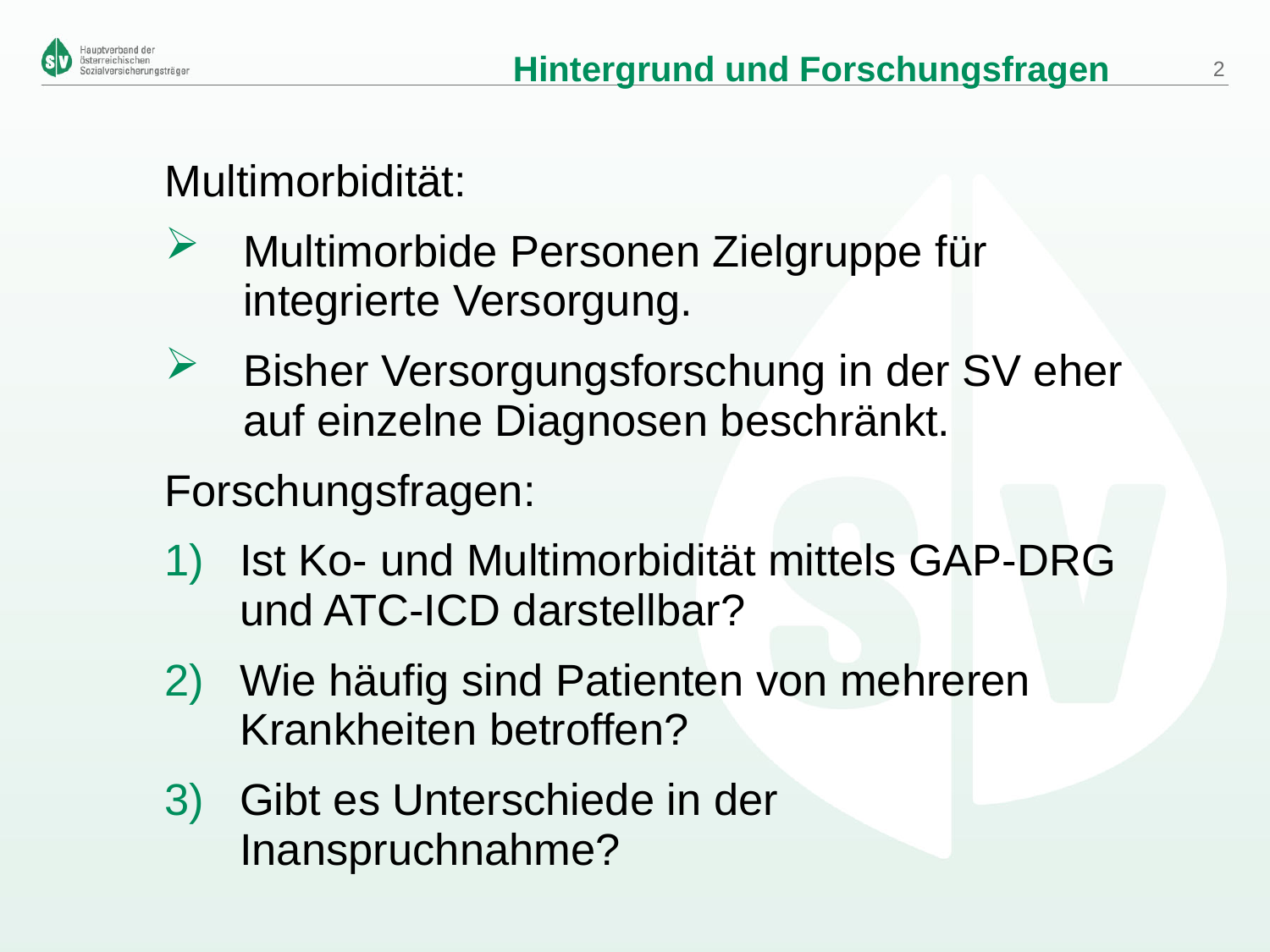

# Hintergrund und Forschungsfragen
2
Multimorbidität:
Multimorbide Personen Zielgruppe für integrierte Versorgung.
Bisher Versorgungsforschung in der SV eher auf einzelne Diagnosen beschränkt.
Forschungsfragen:
Ist Ko- und Multimorbidität mittels GAP-DRG und ATC-ICD darstellbar?
Wie häufig sind Patienten von mehreren Krankheiten betroffen?
Gibt es Unterschiede in der Inanspruchnahme?